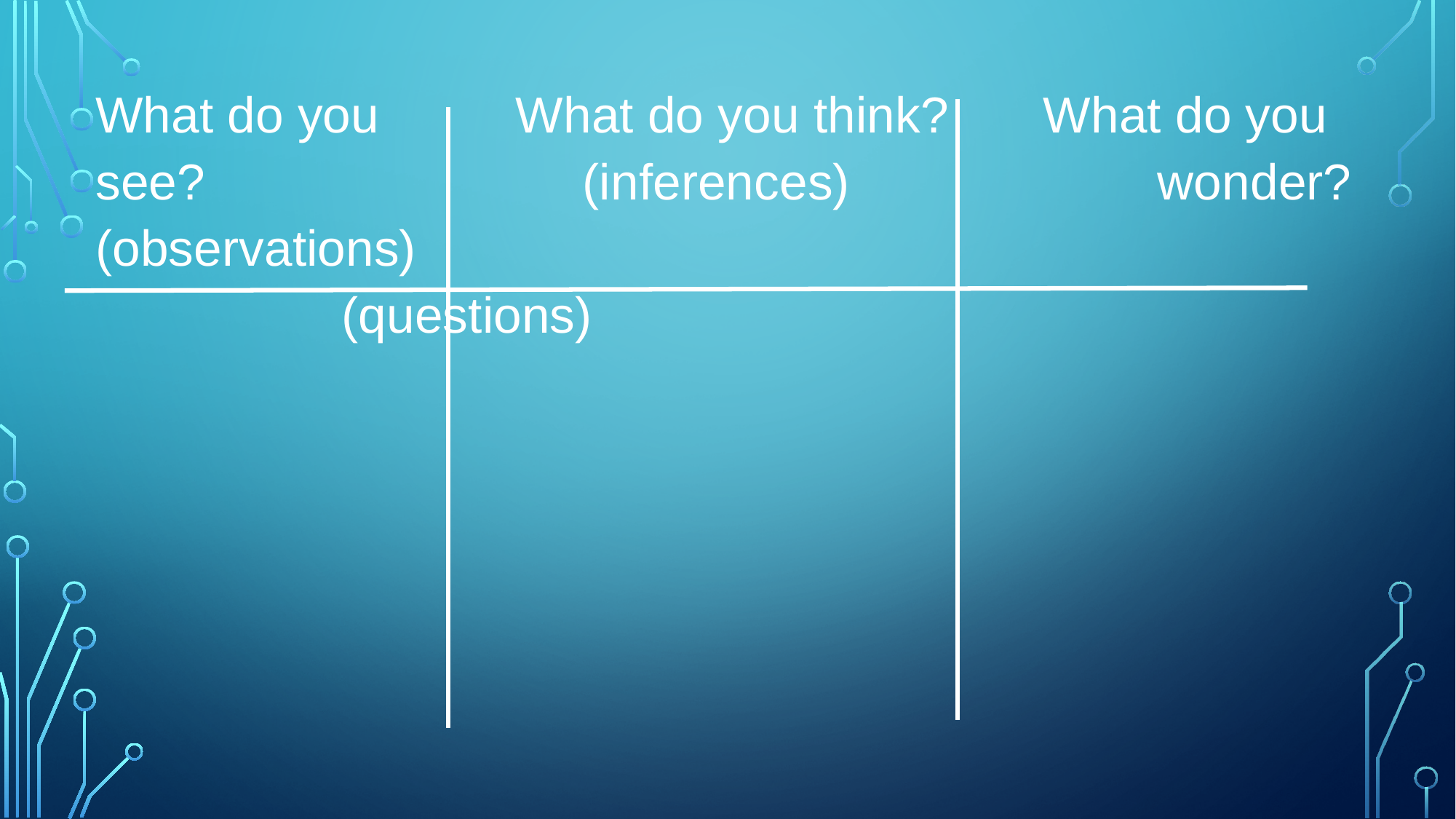

What do you          What do you think?       What do you see?                           (inferences)                      wonder? (observations)											  (questions)